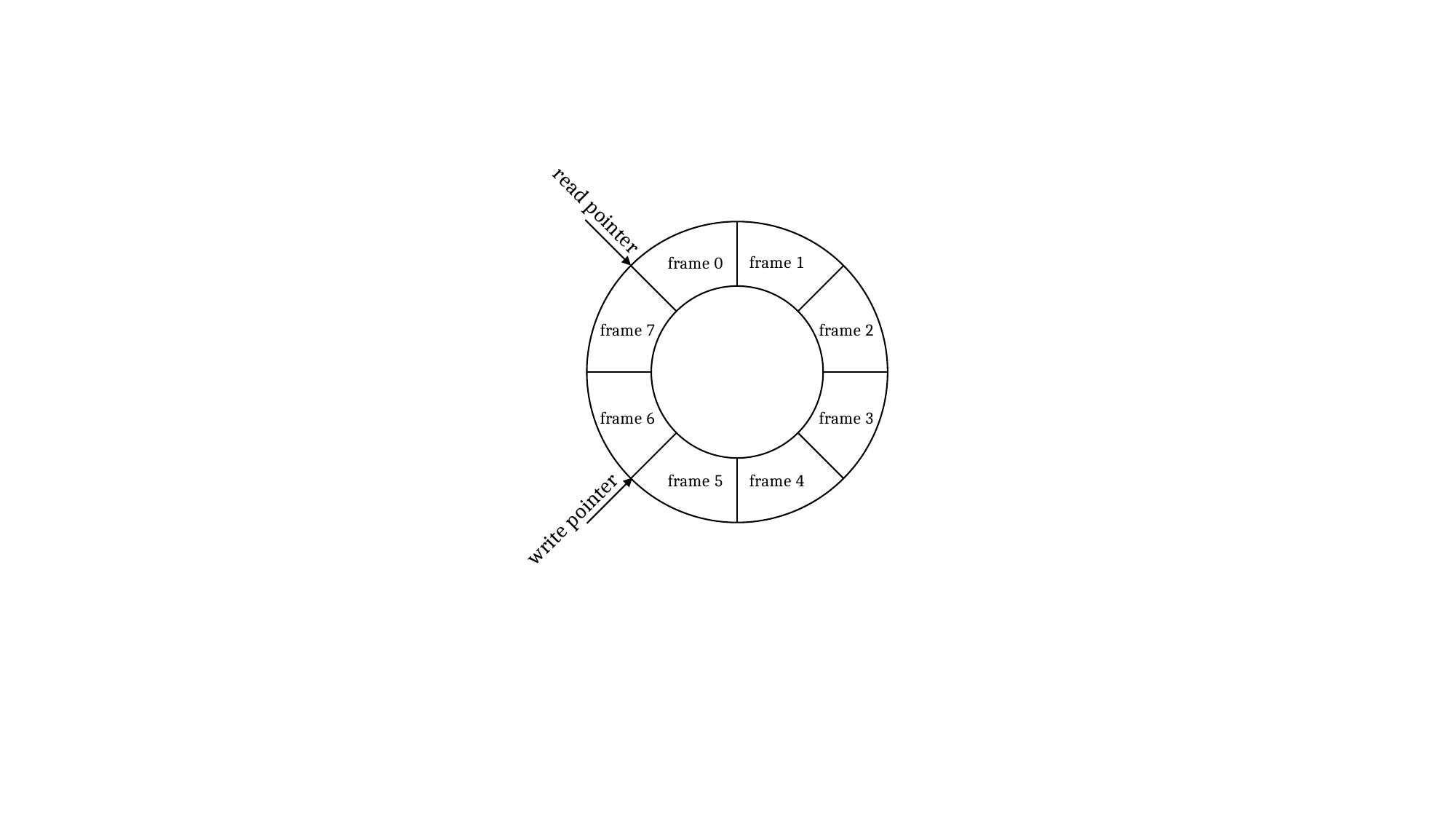

read pointer

frame 1
frame 0
x
frame 7
frame 2
frame 6
frame 3
frame 5
frame 4
write pointer